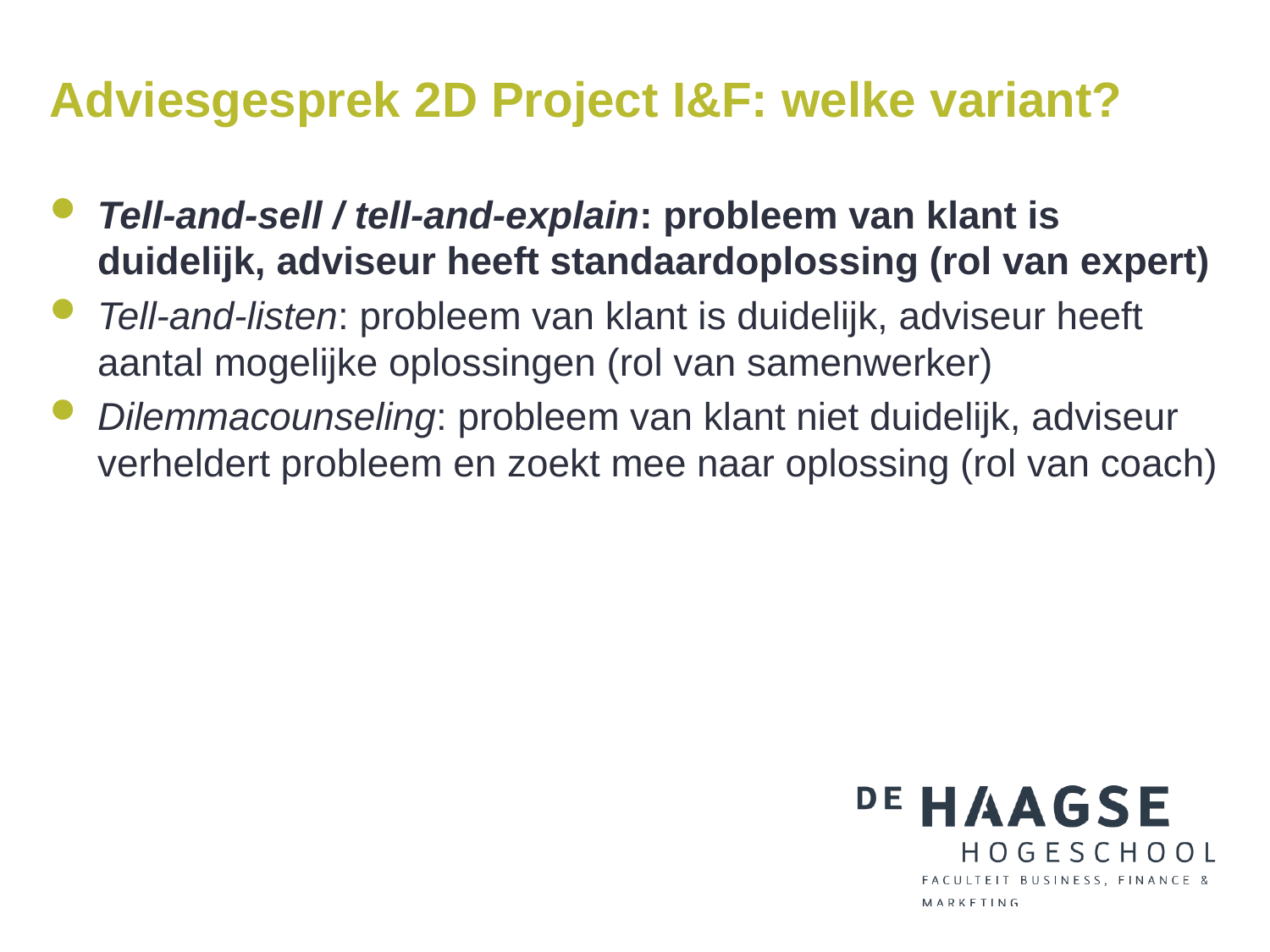

# Adviesgesprek 2D Project I&F: welke variant?
Tell-and-sell / tell-and-explain: probleem van klant is duidelijk, adviseur heeft standaardoplossing (rol van expert)
Tell-and-listen: probleem van klant is duidelijk, adviseur heeft aantal mogelijke oplossingen (rol van samenwerker)
Dilemmacounseling: probleem van klant niet duidelijk, adviseur verheldert probleem en zoekt mee naar oplossing (rol van coach)